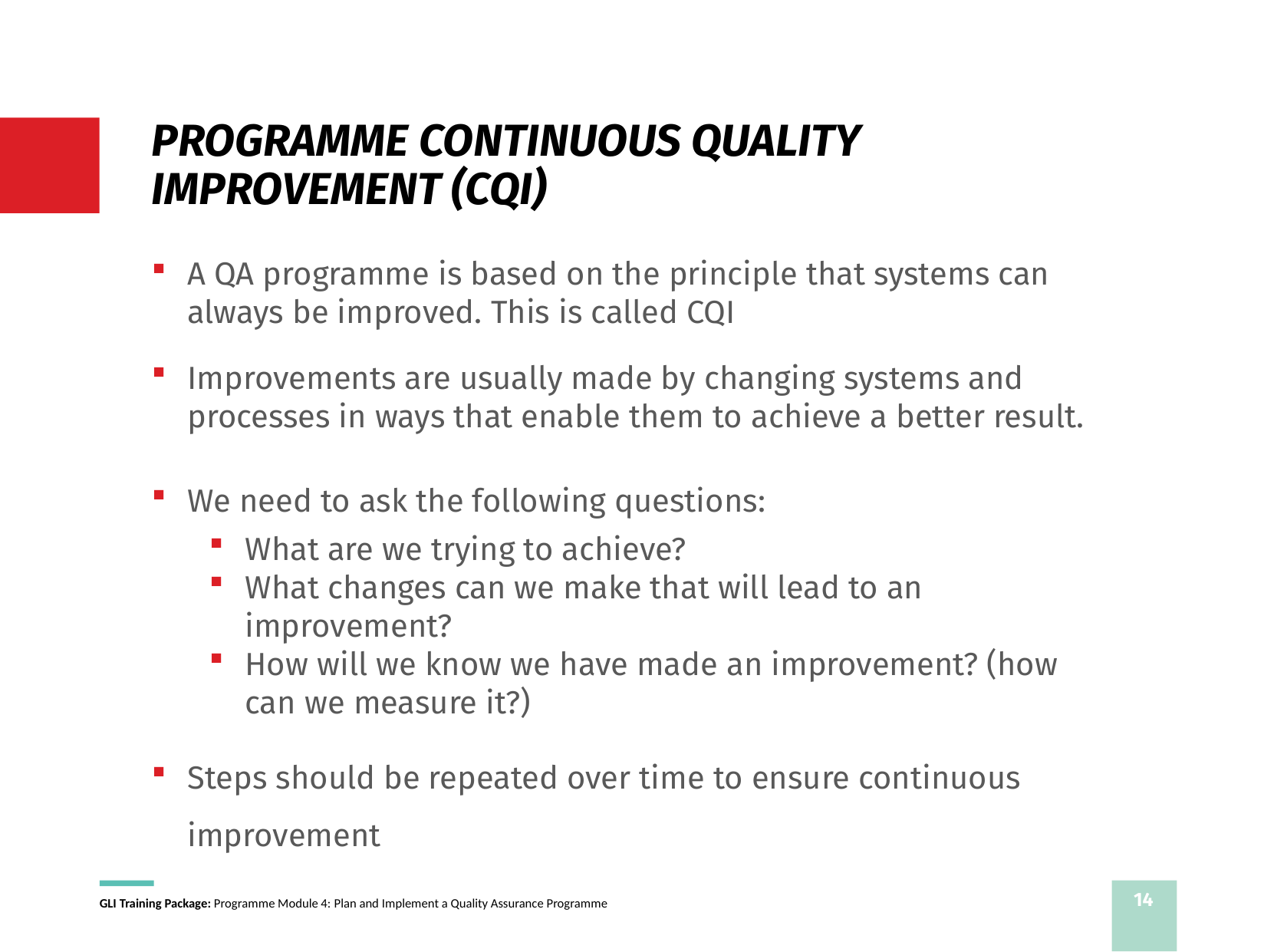

# PROGRAMME CONTINUOUS QUALITY IMPROVEMENT (CQI)
A QA programme is based on the principle that systems can always be improved. This is called CQI
Improvements are usually made by changing systems and processes in ways that enable them to achieve a better result.
We need to ask the following questions:
What are we trying to achieve?
What changes can we make that will lead to an improvement?
How will we know we have made an improvement? (how can we measure it?)
Steps should be repeated over time to ensure continuous improvement